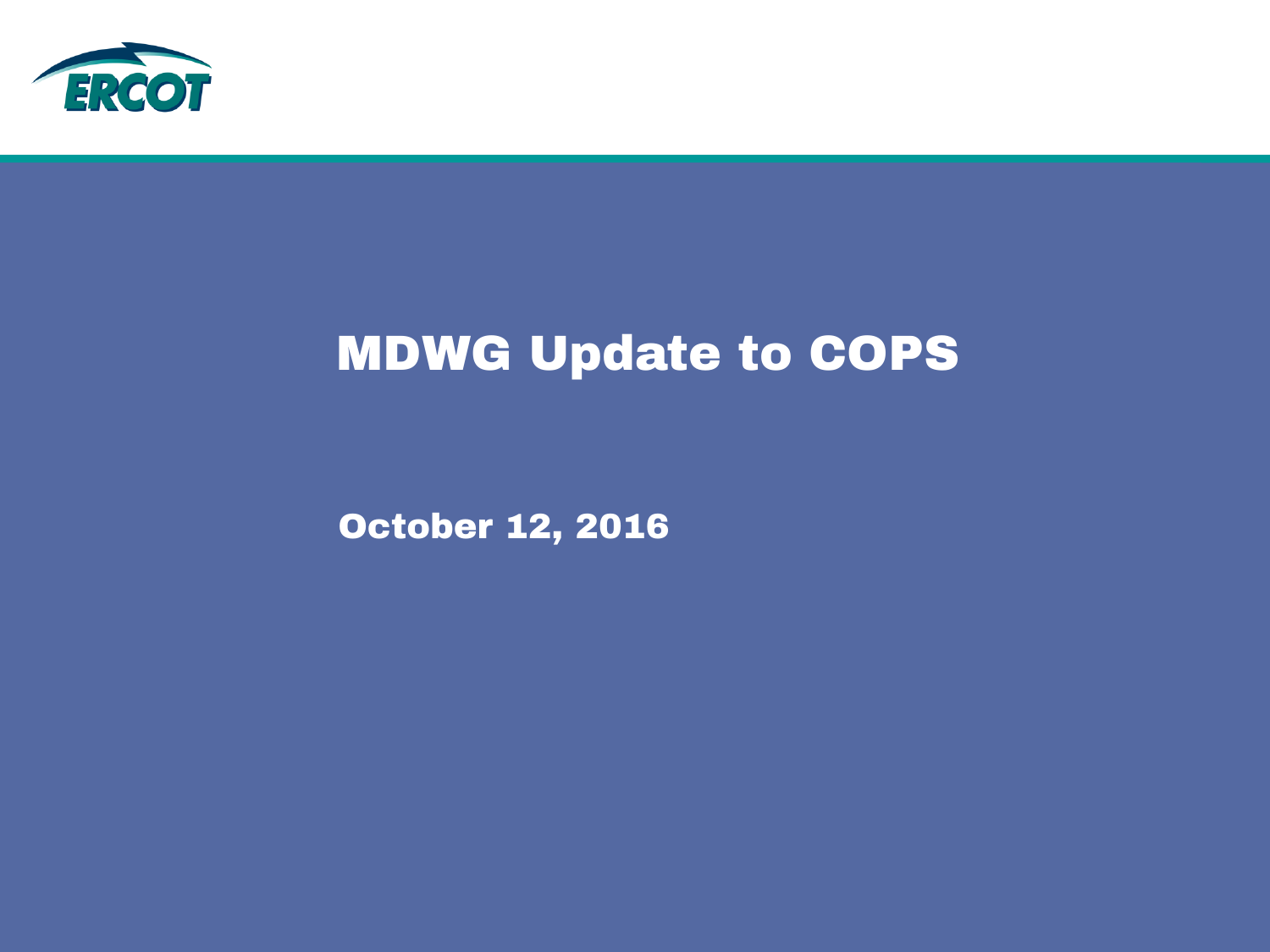

# MDWG Update to COPS
October 12, 2016